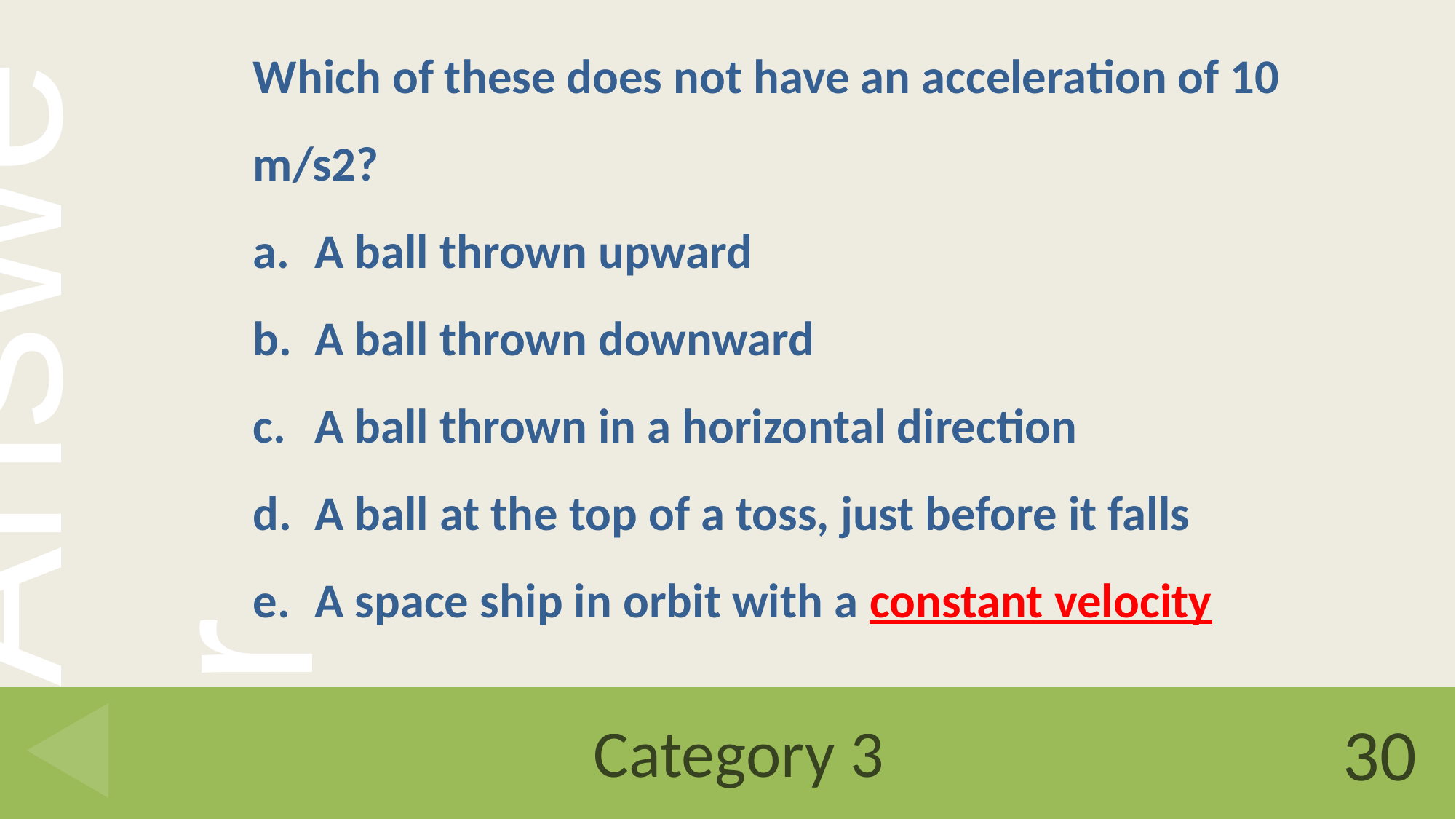

Which of these does not have an acceleration of 10 m/s2?
A ball thrown upward
A ball thrown downward
A ball thrown in a horizontal direction
A ball at the top of a toss, just before it falls
A space ship in orbit with a constant velocity

# Category 3
30